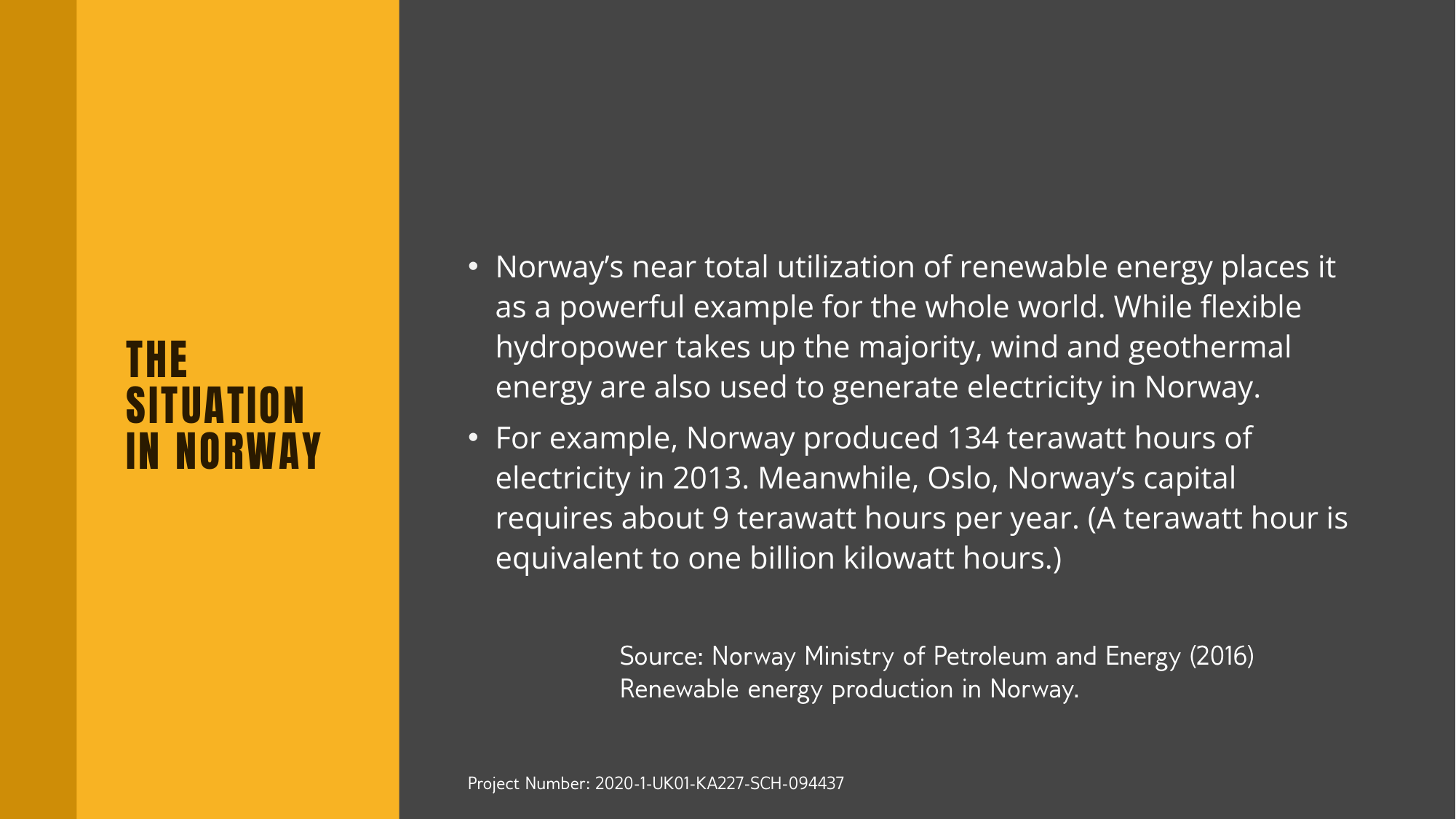

# THE SITUATION IN NORWAY
Norway’s near total utilization of renewable energy places it as a powerful example for the whole world. While flexible hydropower takes up the majority, wind and geothermal energy are also used to generate electricity in Norway.
For example, Norway produced 134 terawatt hours of electricity in 2013. Meanwhile, Oslo, Norway’s capital requires about 9 terawatt hours per year. (A terawatt hour is equivalent to one billion kilowatt hours.)
Source: Norway Ministry of Petroleum and Energy (2016) Renewable energy production in Norway.
Project Number: 2020-1-UK01-KA227-SCH-094437